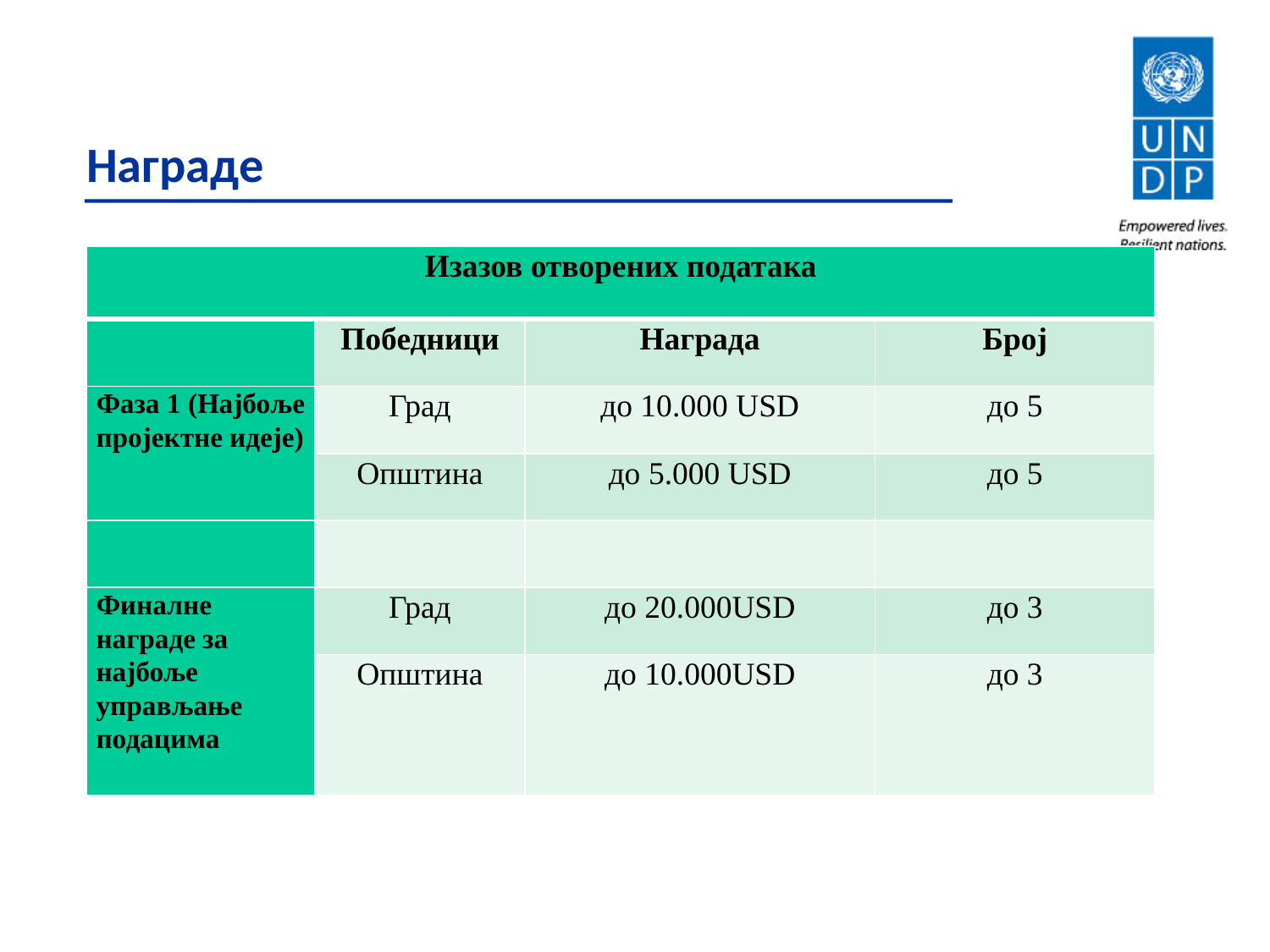

Награде

| Изазов отворених података |  |  |  |
| --- | --- | --- | --- |
|  | Победници | Награда | Број |
| Фаза 1 (Најбоље пројектне идеје) | Град | до 10.000 USD | до 5 |
|  | Општина | до 5.000 USD | до 5 |
|  |  |  |  |
| Финалне награде за најбоље управљање подацима | Град | до 20.000USD | до 3 |
|  | Општина | до 10.000USD | до 3 |